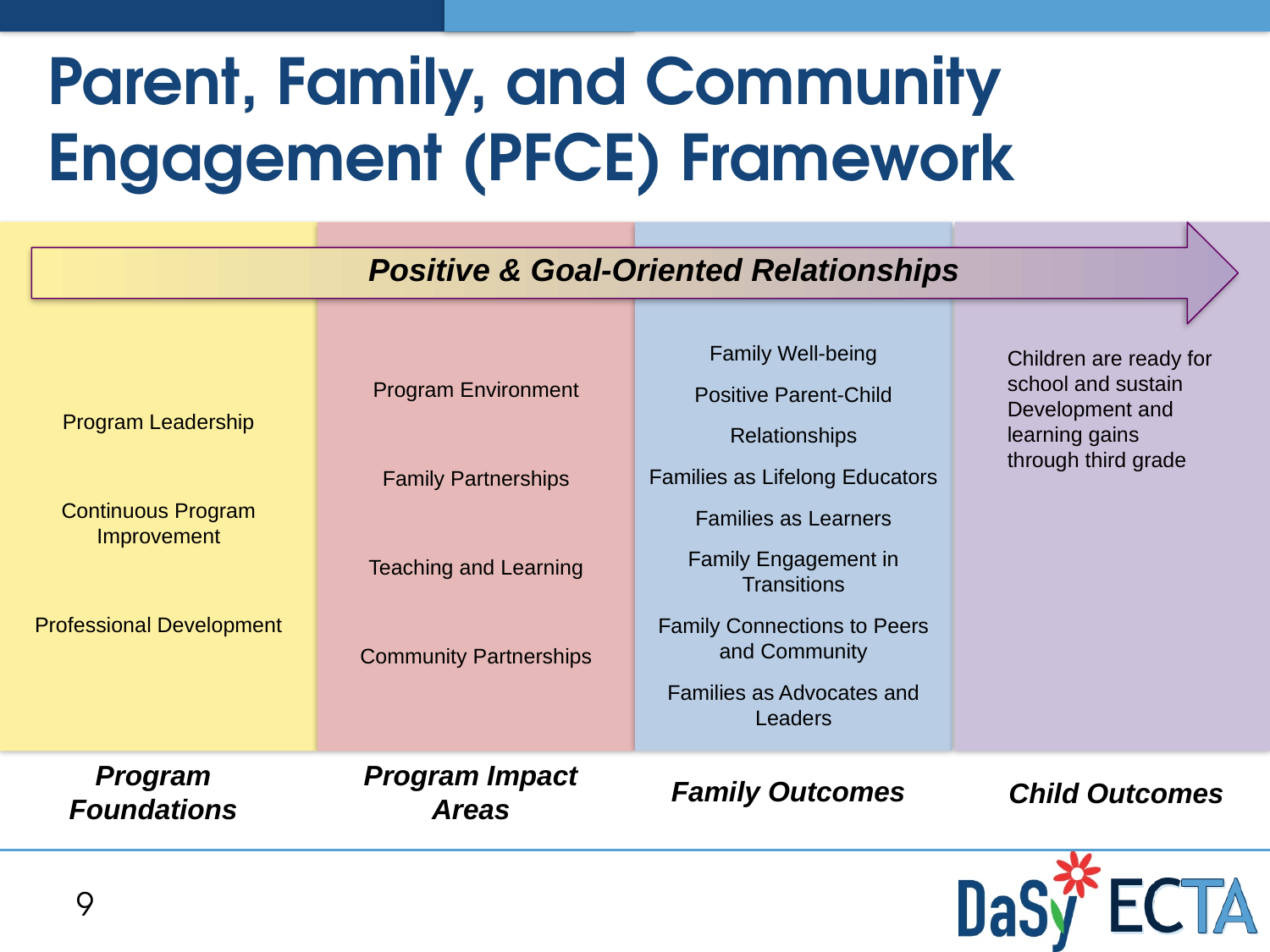

# Parent, Family, and Community Engagement (PFCE) Framework

Positive & Goal-Oriented Relationships
Family Well-being
Positive Parent-Child
Relationships
Families as Lifelong Educators
Families as Learners
Family Engagement in Transitions
Family Connections to Peers and Community
Families as Advocates and Leaders
Children are ready for school and sustain
Development and learning gains through third grade
Program Environment
Family Partnerships
Teaching and Learning
Community Partnerships
Program Leadership
Continuous Program Improvement
Professional Development
Program Foundations
Program Impact Areas
Family Outcomes
Child Outcomes
9